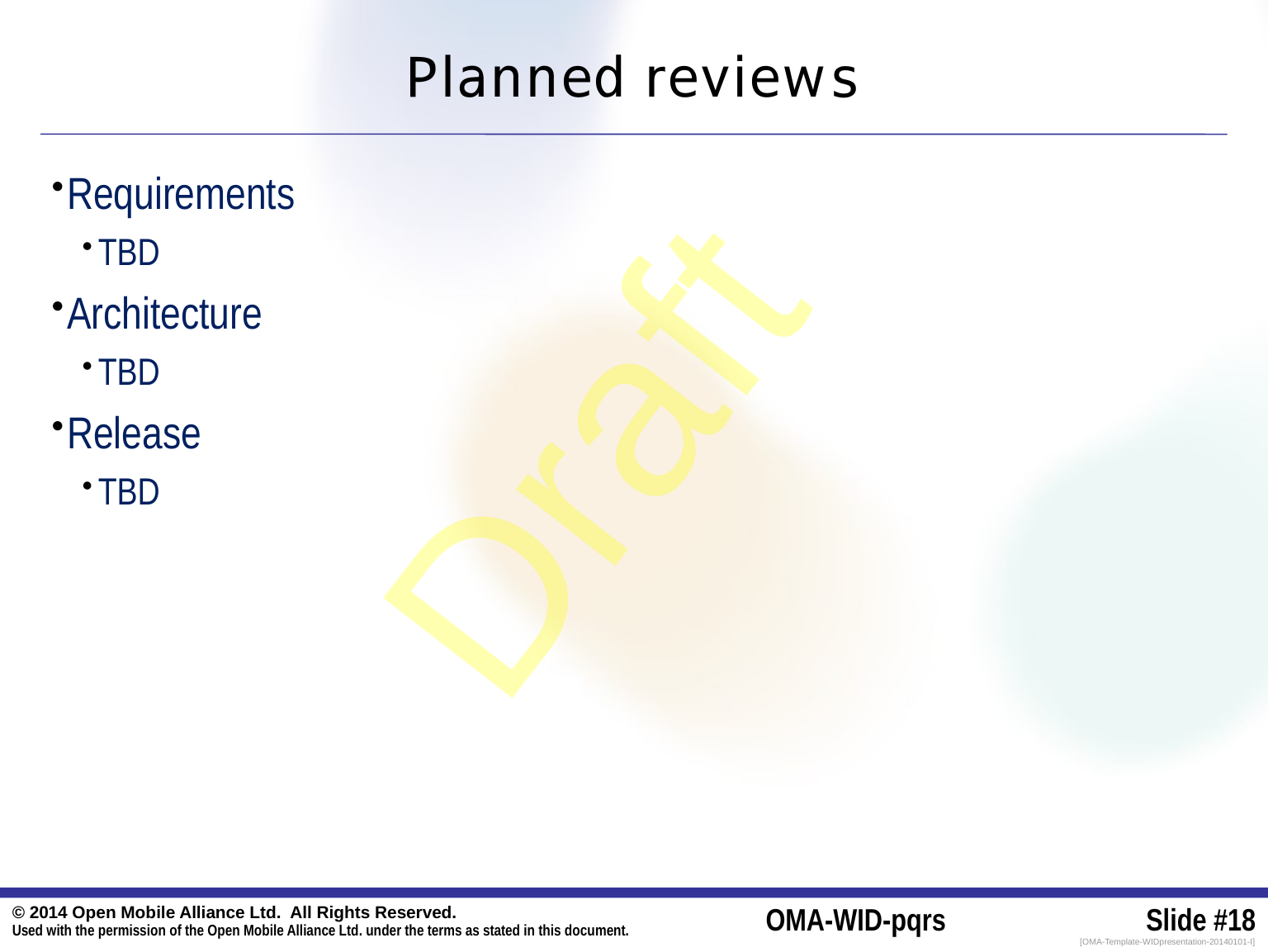

# Planned reviews
Requirements
TBD
Architecture
TBD
Release
TBD